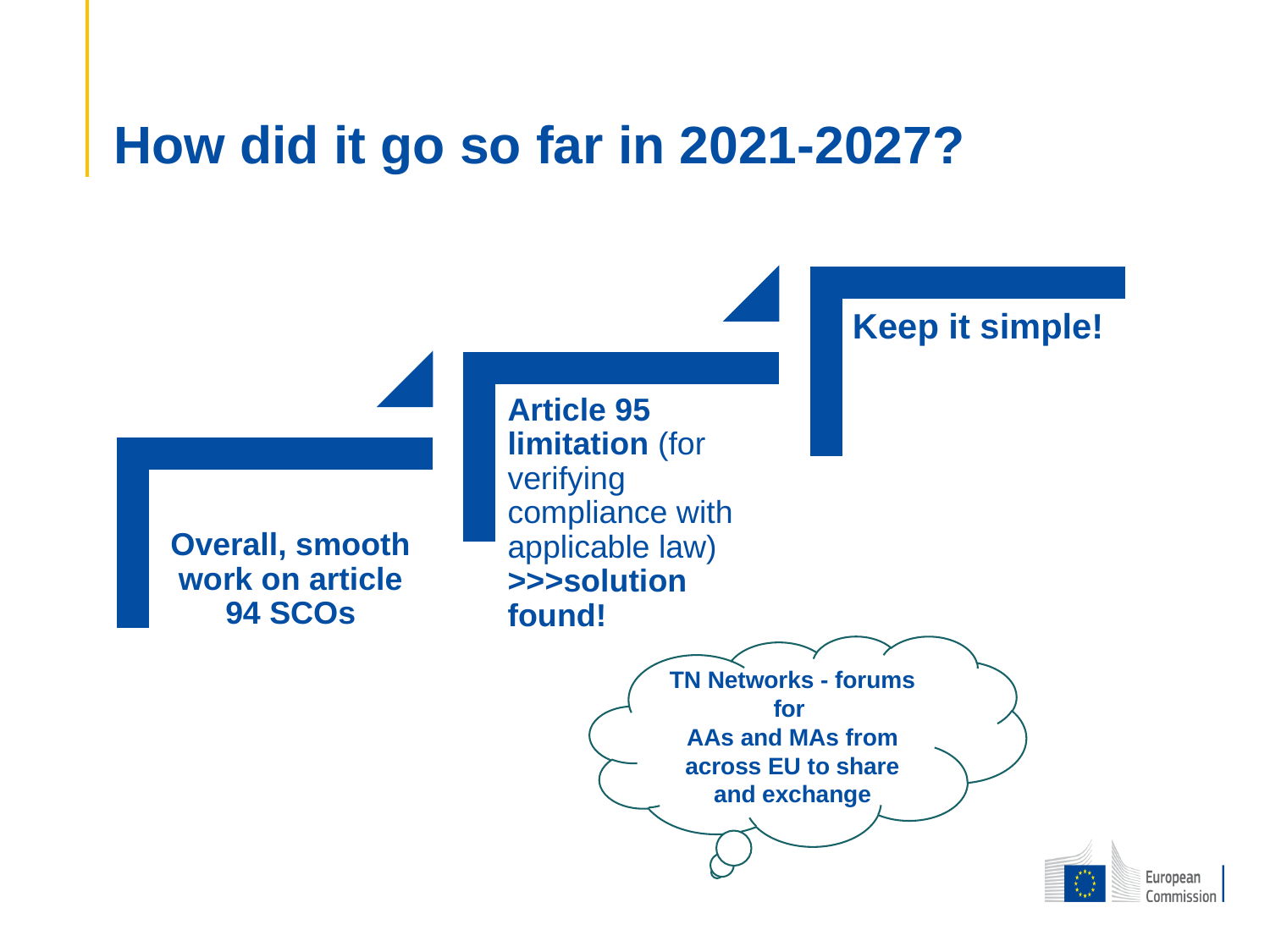

# How did it go so far in 2021-2027?

Overall, smooth work on article 94 SCOs
Article 95 limitation (for verifying compliance with applicable law)  >>>solution found!
Keep it simple!

TN Networks - forums for
AAs and MAs from across EU to share and exchange